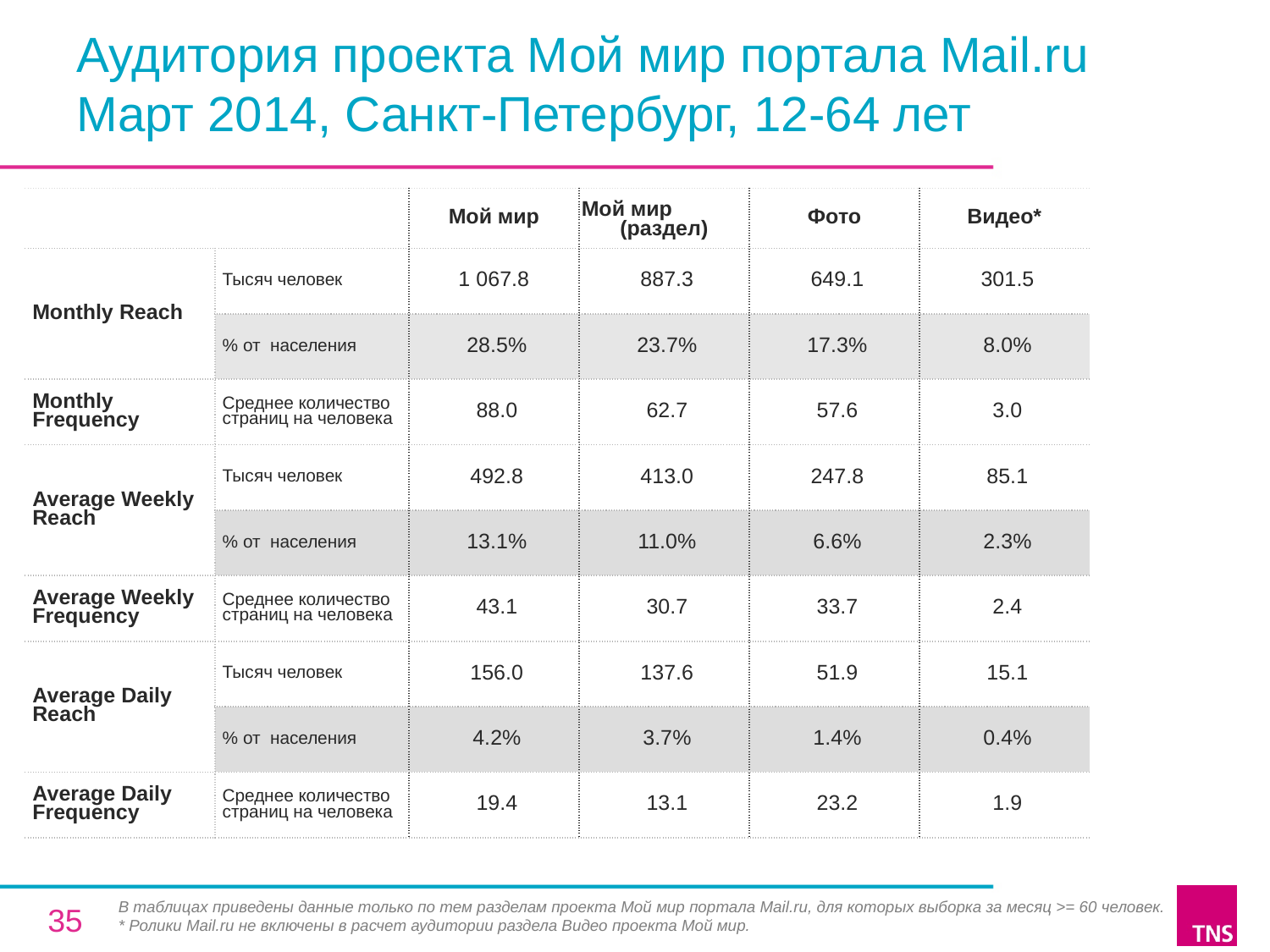

# Аудитория проекта Мой мир портала Mail.ru Март 2014, Санкт-Петербург, 12-64 лет
|  |  | Мой мир | Мой мир (раздел) | Фото | Видео\* |
| --- | --- | --- | --- | --- | --- |
| Monthly Reach | Тысяч человек | 1 067.8 | 887.3 | 649.1 | 301.5 |
|  | % от населения | 28.5% | 23.7% | 17.3% | 8.0% |
| Monthly Frequency | Среднее количество страниц на человека | 88.0 | 62.7 | 57.6 | 3.0 |
| Average Weekly Reach | Тысяч человек | 492.8 | 413.0 | 247.8 | 85.1 |
|  | % от населения | 13.1% | 11.0% | 6.6% | 2.3% |
| Average Weekly Frequency | Среднее количество страниц на человека | 43.1 | 30.7 | 33.7 | 2.4 |
| Average Daily Reach | Тысяч человек | 156.0 | 137.6 | 51.9 | 15.1 |
|  | % от населения | 4.2% | 3.7% | 1.4% | 0.4% |
| Average Daily Frequency | Среднее количество страниц на человека | 19.4 | 13.1 | 23.2 | 1.9 |
В таблицах приведены данные только по тем разделам проекта Мой мир портала Mail.ru, для которых выборка за месяц >= 60 человек.
* Ролики Mail.ru не включены в расчет аудитории раздела Видео проекта Мой мир.
35